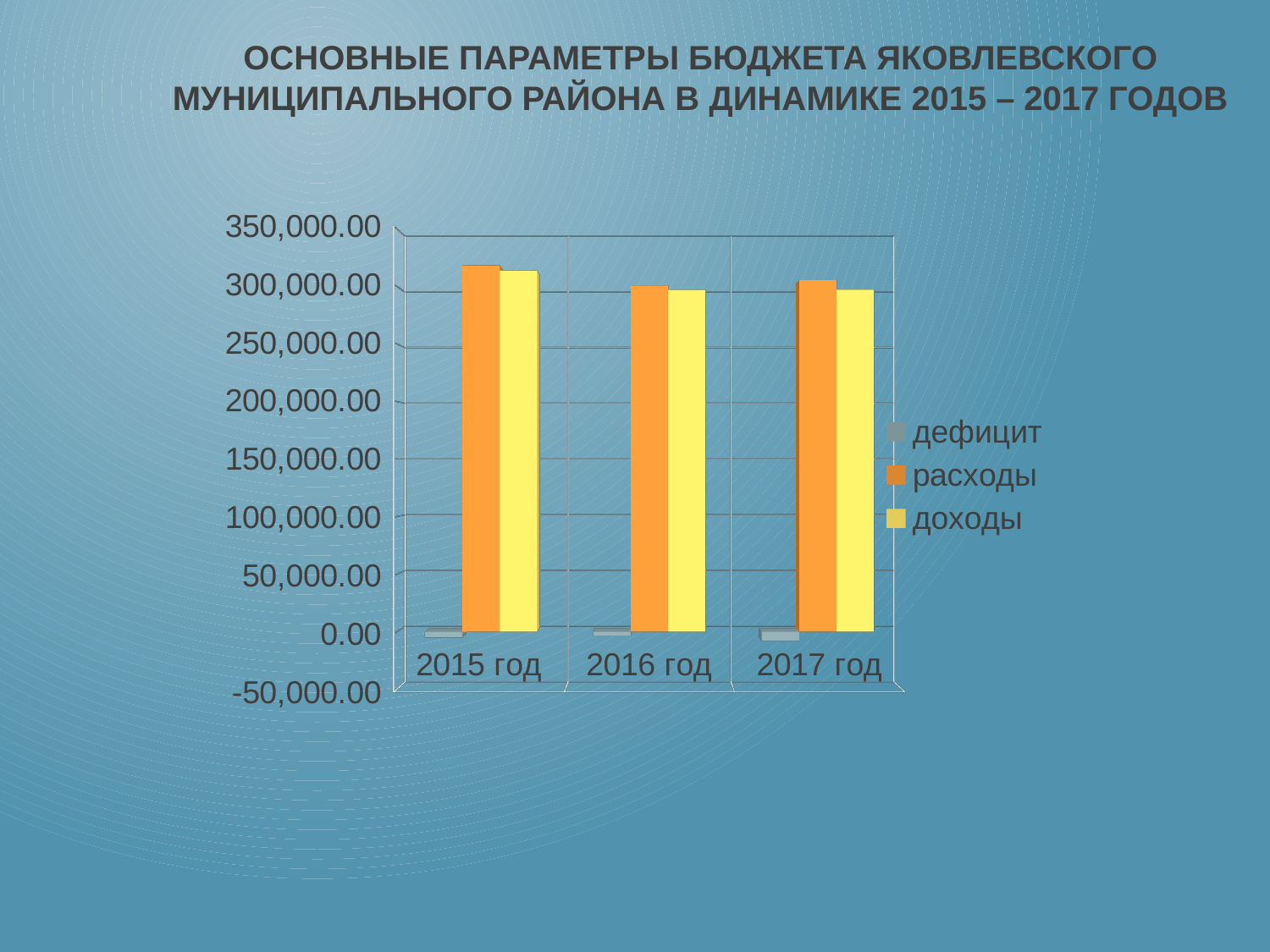

# Основные параметры бюджета Яковлевского муниципального района в динамике 2015 – 2017 годов

[unsupported chart]